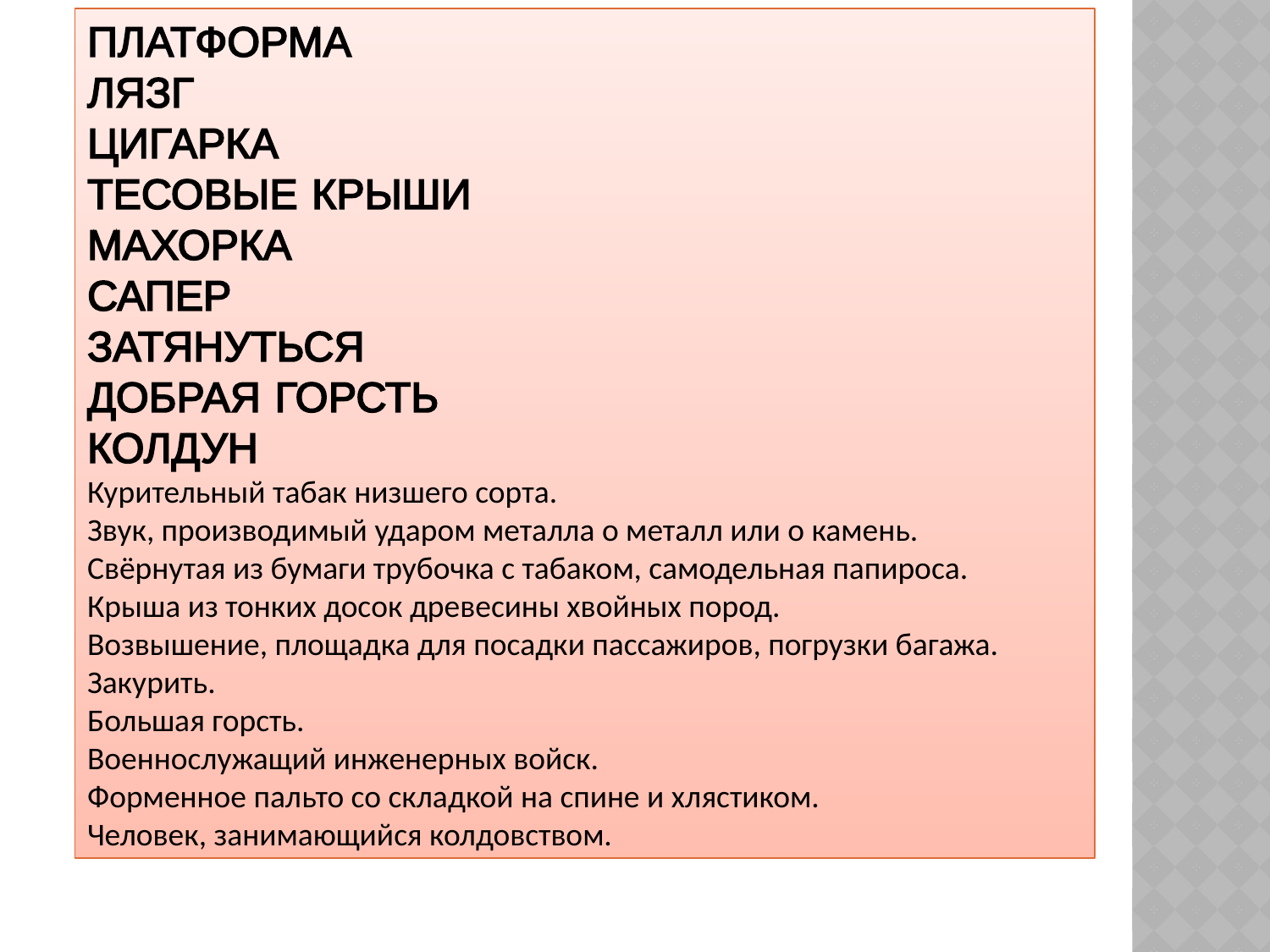

ПЛАТФОРМА
ЛЯЗГ
ЦИГАРКА
ТЕСОВЫЕ КРЫШИ
МАХОРКА
САПЕР
ЗАТЯНУТЬСЯ
ДОБРАЯ ГОРСТЬ
КОЛДУН
Курительный табак низшего сорта.
Звук, производимый ударом металла о металл или о камень.
Свёрнутая из бумаги трубочка с табаком, самодельная папироса.
Крыша из тонких досок древесины хвойных пород.
Возвышение, площадка для посадки пассажиров, погрузки багажа.
Закурить.
Большая горсть.
Военнослужащий инженерных войск.
Форменное пальто со складкой на спине и хлястиком.
Человек, занимающийся колдовством.